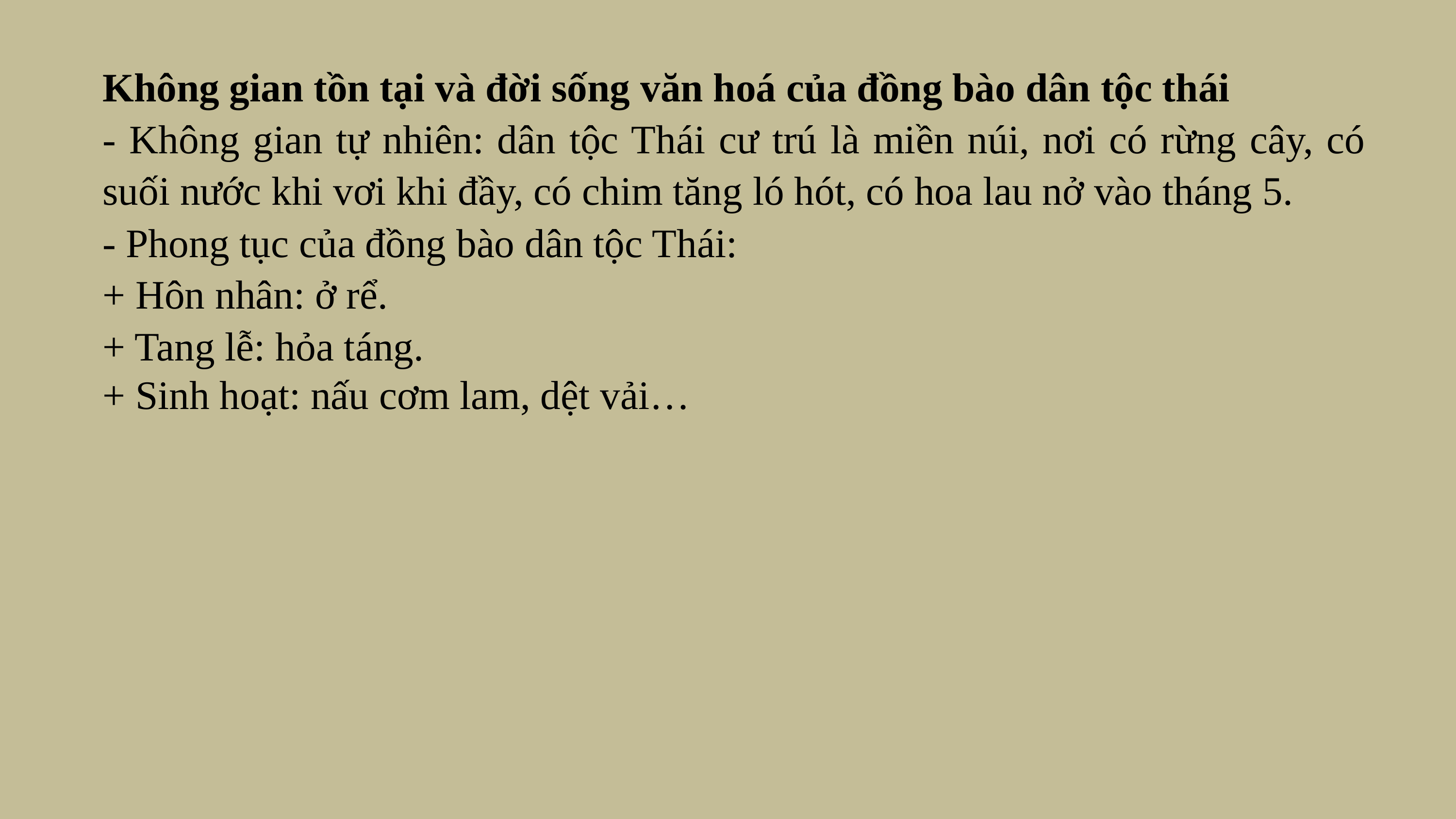

Không gian tồn tại và đời sống văn hoá của đồng bào dân tộc thái
- Không gian tự nhiên: dân tộc Thái cư trú là miền núi, nơi có rừng cây, có suối nước khi vơi khi đầy, có chim tăng ló hót, có hoa lau nở vào tháng 5.
- Phong tục của đồng bào dân tộc Thái:
+ Hôn nhân: ở rể.
+ Tang lễ: hỏa táng.
+ Sinh hoạt: nấu cơm lam, dệt vải…